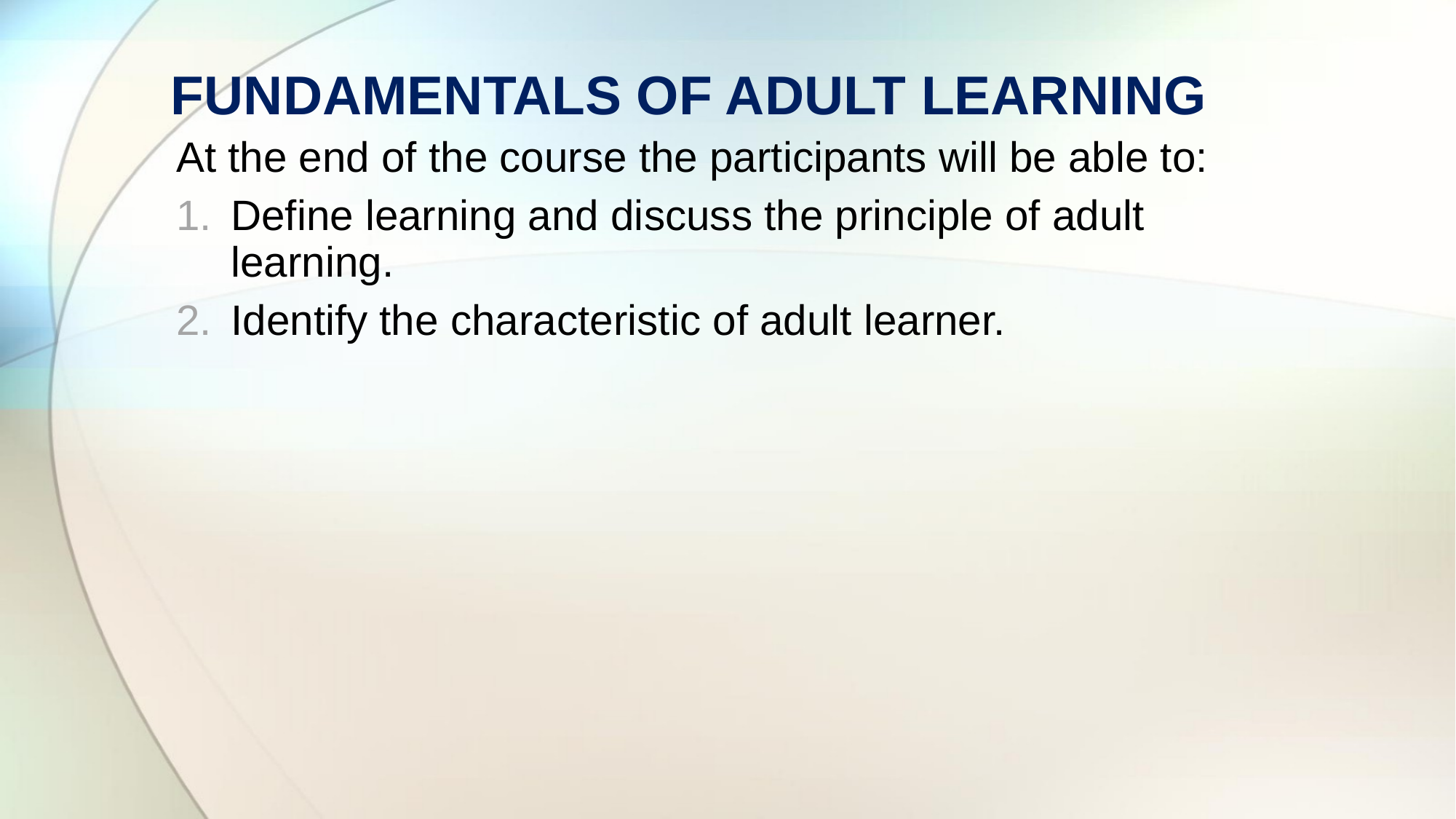

# FUNDAMENTALS OF ADULT LEARNING
At the end of the course the participants will be able to:
Define learning and discuss the principle of adult learning.
Identify the characteristic of adult learner.